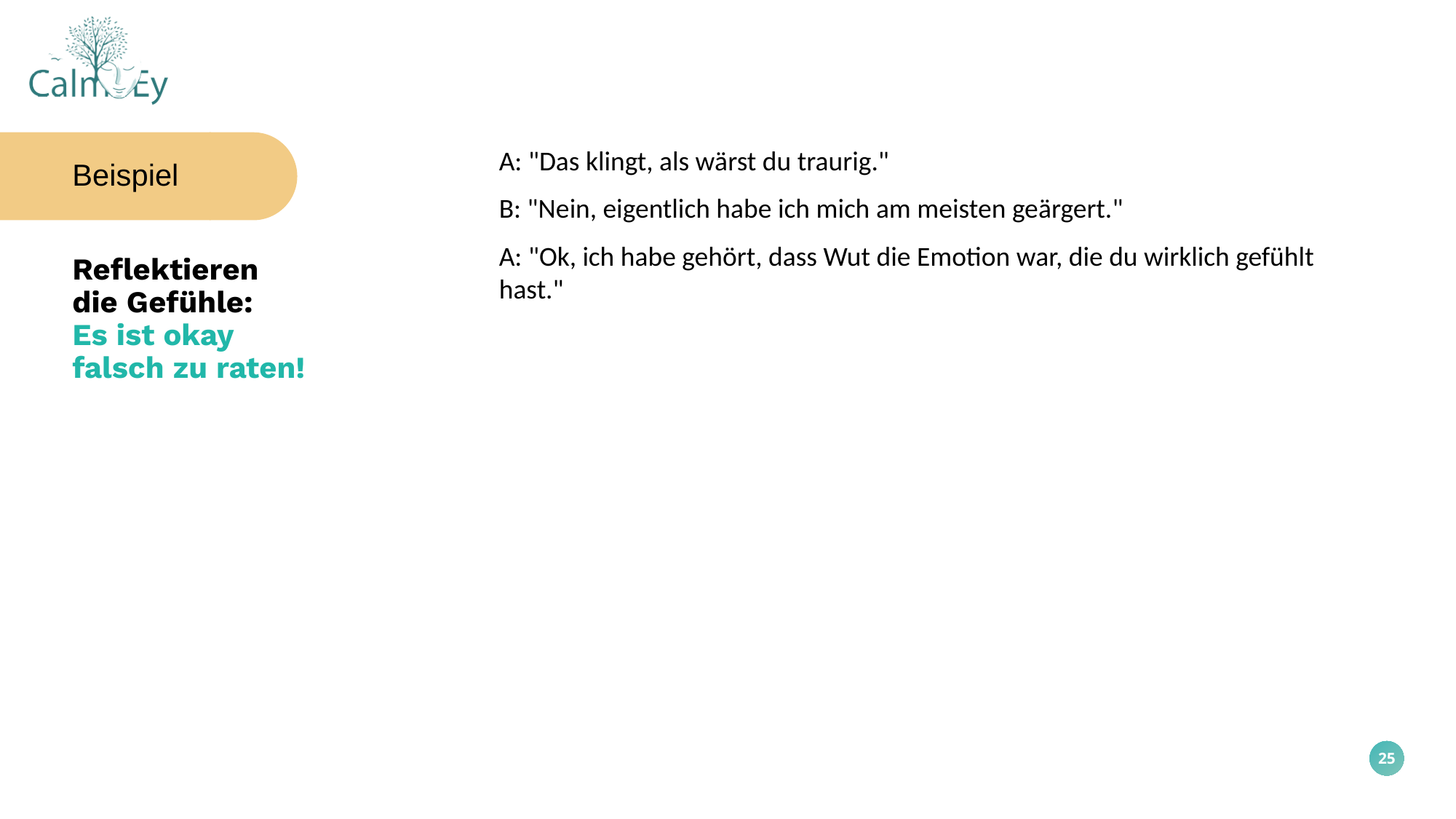

A: "Das klingt, als wärst du traurig."
B: "Nein, eigentlich habe ich mich am meisten geärgert."
A: "Ok, ich habe gehört, dass Wut die Emotion war, die du wirklich gefühlt hast."

Beispiel
Reflektieren
die Gefühle:
Es ist okay
falsch zu raten!